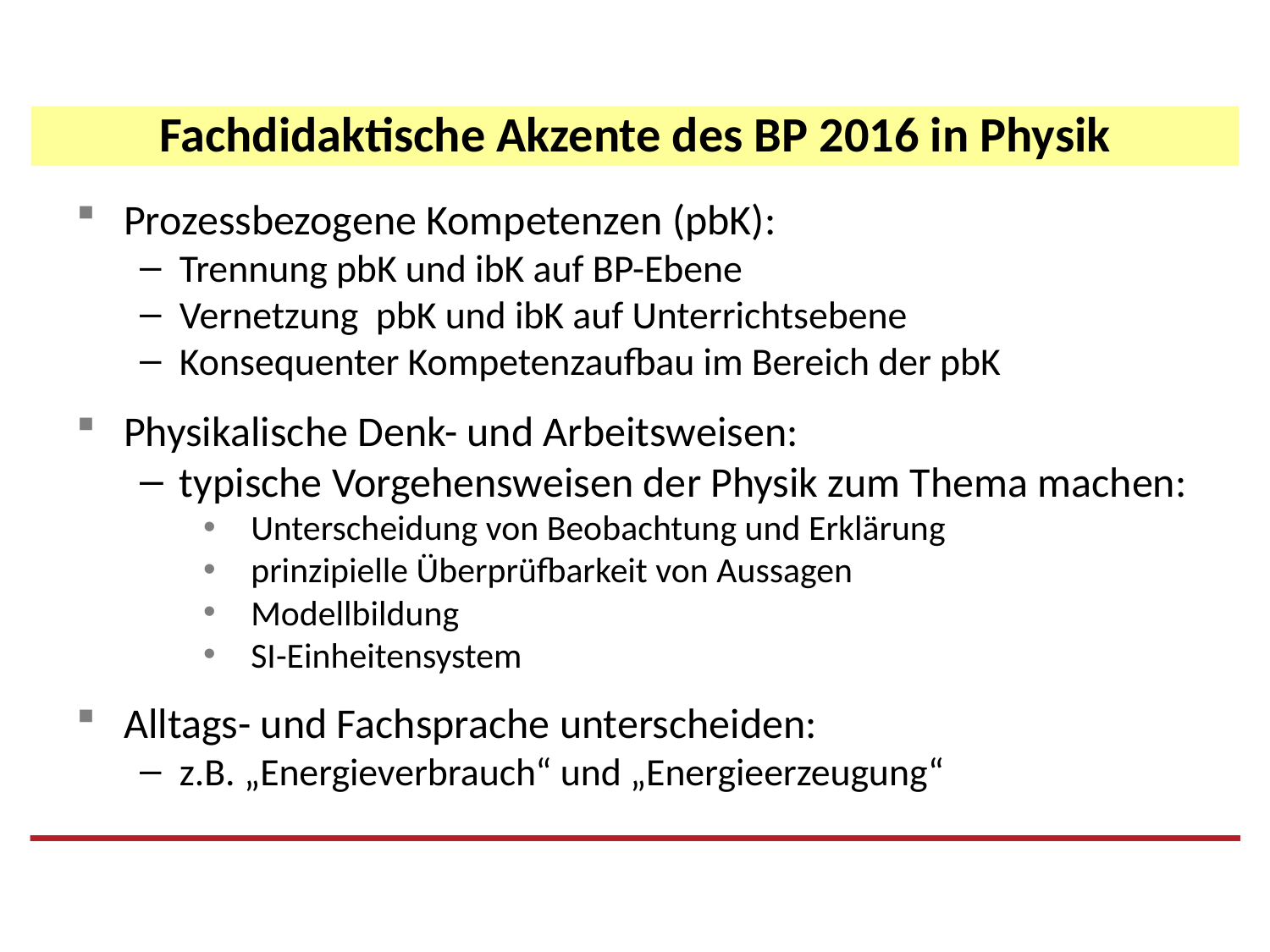

Fachdidaktische Akzente des BP 2016 in Physik
Prozessbezogene Kompetenzen (pbK):
Trennung pbK und ibK auf BP-Ebene
Vernetzung  pbK und ibK auf Unterrichtsebene
Konsequenter Kompetenzaufbau im Bereich der pbK
Physikalische Denk- und Arbeitsweisen:
typische Vorgehensweisen der Physik zum Thema machen:
Unterscheidung von Beobachtung und Erklärung
prinzipielle Überprüfbarkeit von Aussagen
Modellbildung
SI-Einheitensystem
Alltags- und Fachsprache unterscheiden:
z.B. „Energieverbrauch“ und „Energieerzeugung“